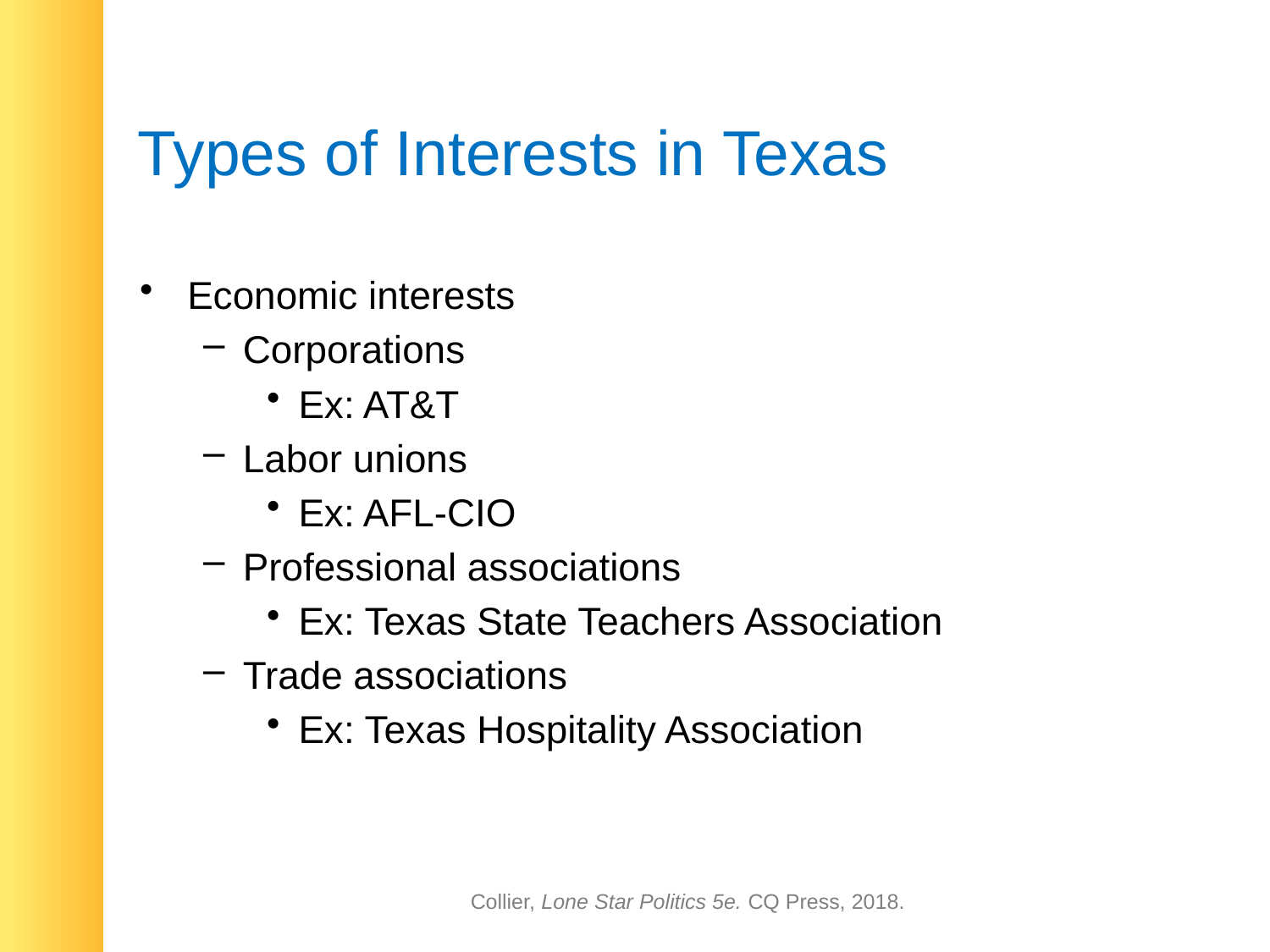

# Types of Interests in Texas
Economic interests
Corporations
Ex: AT&T
Labor unions
Ex: AFL-CIO
Professional associations
Ex: Texas State Teachers Association
Trade associations
Ex: Texas Hospitality Association
Collier, Lone Star Politics 5e. CQ Press, 2018.